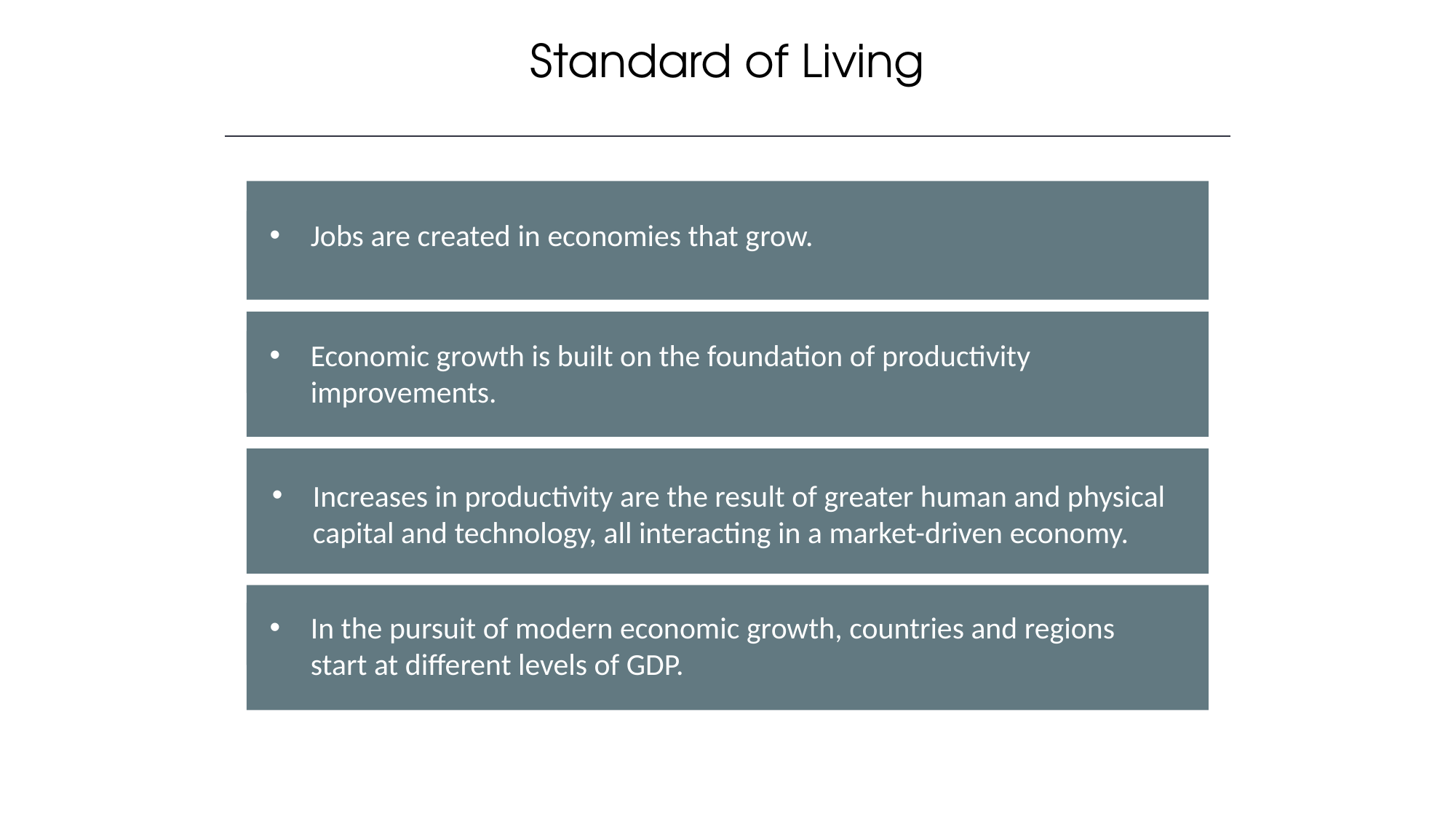

Standard of Living

Jobs are created in economies that grow.

Economic growth is built on the foundation of productivity improvements.

Increases in productivity are the result of greater human and physical capital and technology, all interacting in a market-driven economy.

In the pursuit of modern economic growth, countries and regions start at different levels of GDP.